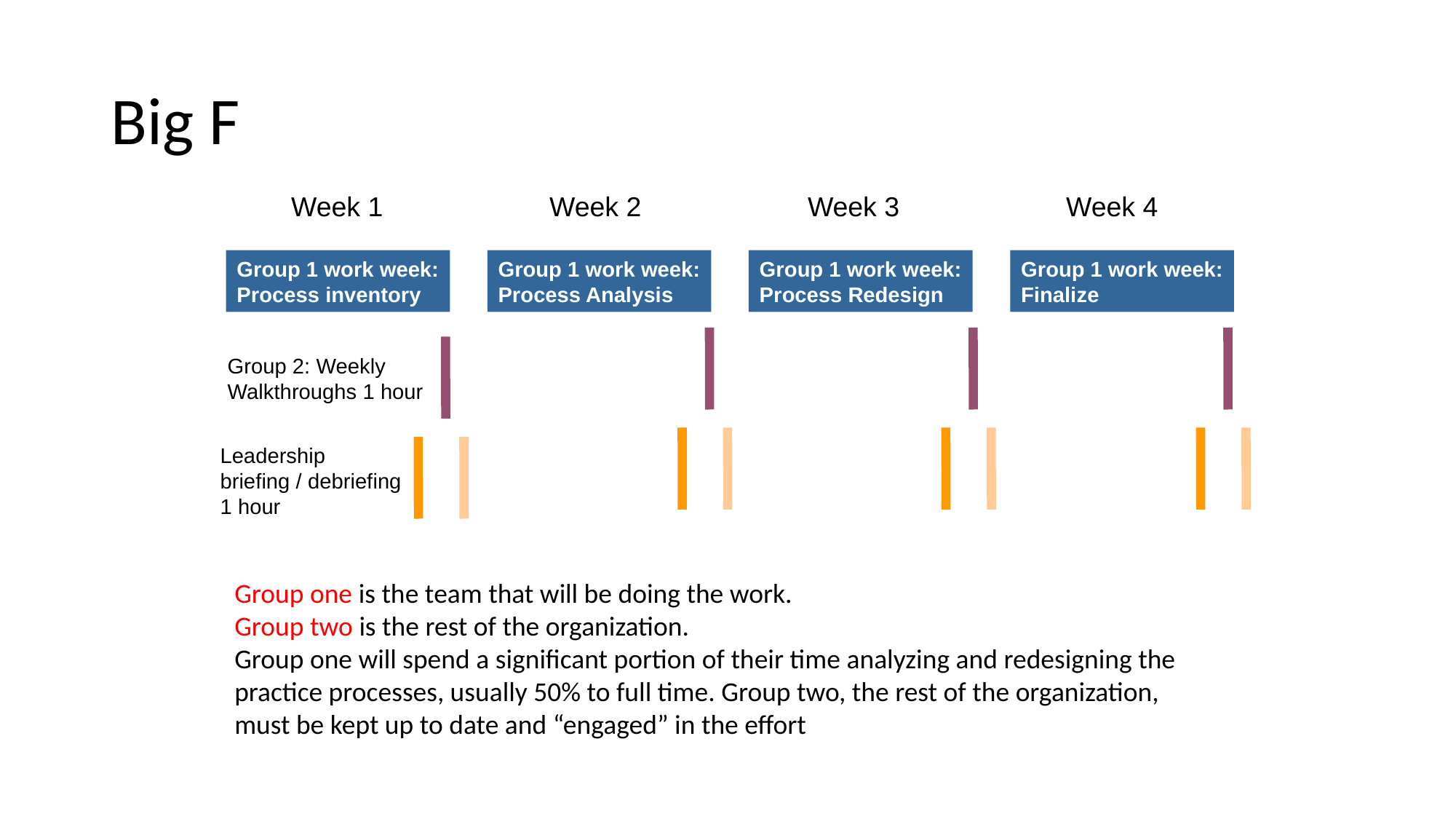

# Big F
Week 1
Week 2
Week 3
Week 4
Group 1 work week:
Process inventory
Group 1 work week:
Process Analysis
Group 1 work week:
Process Redesign
Group 1 work week:
Finalize

Group 2: Weekly
Walkthroughs 1 hour

Leadership
briefing / debriefing
1 hour

Group one is the team that will be doing the work.
Group two is the rest of the organization.
Group one will spend a significant portion of their time analyzing and redesigning the practice processes, usually 50% to full time. Group two, the rest of the organization, must be kept up to date and “engaged” in the effort